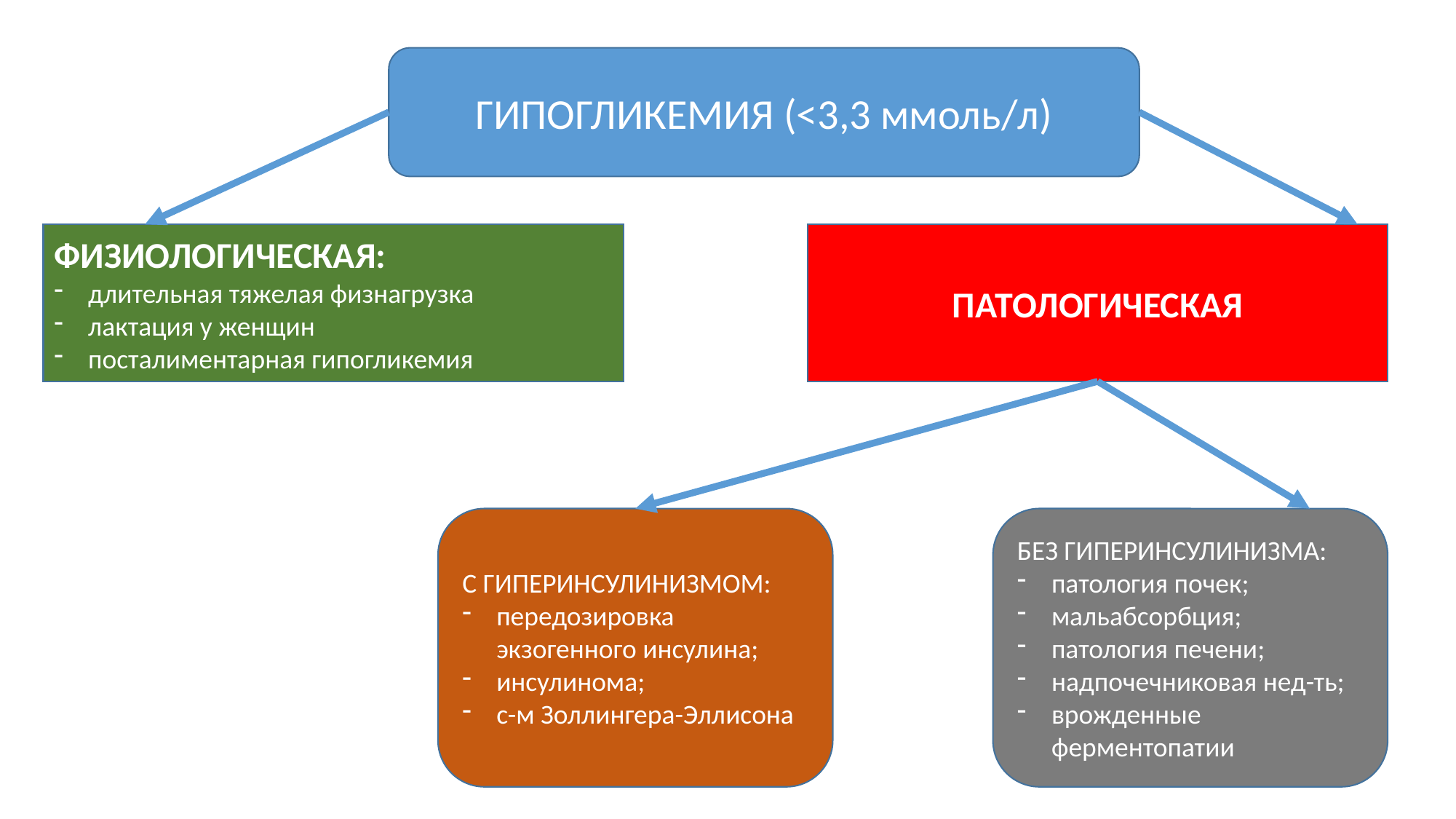

ГИПОГЛИКЕМИЯ (<3,3 ммоль/л)
ПАТОЛОГИЧЕСКАЯ
ФИЗИОЛОГИЧЕСКАЯ:
длительная тяжелая физнагрузка
лактация у женщин
посталиментарная гипогликемия
БЕЗ ГИПЕРИНСУЛИНИЗМА:
патология почек;
мальабсорбция;
патология печени;
надпочечниковая нед-ть;
врожденные ферментопатии
С ГИПЕРИНСУЛИНИЗМОМ:
передозировка экзогенного инсулина;
инсулинома;
с-м Золлингера-Эллисона